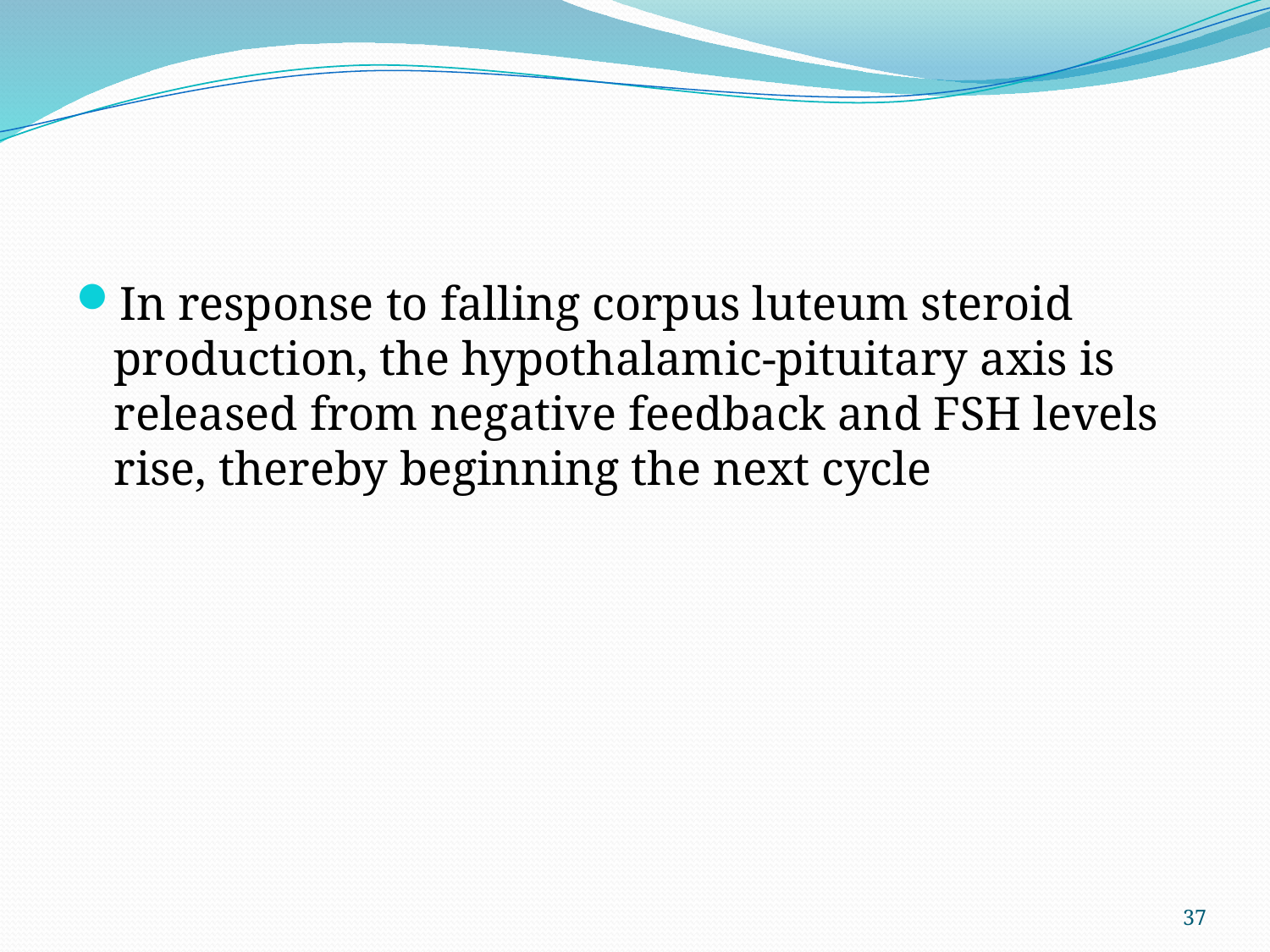

#
In response to falling corpus luteum steroid production, the hypothalamic-pituitary axis is released from negative feedback and FSH levels rise, thereby beginning the next cycle
37